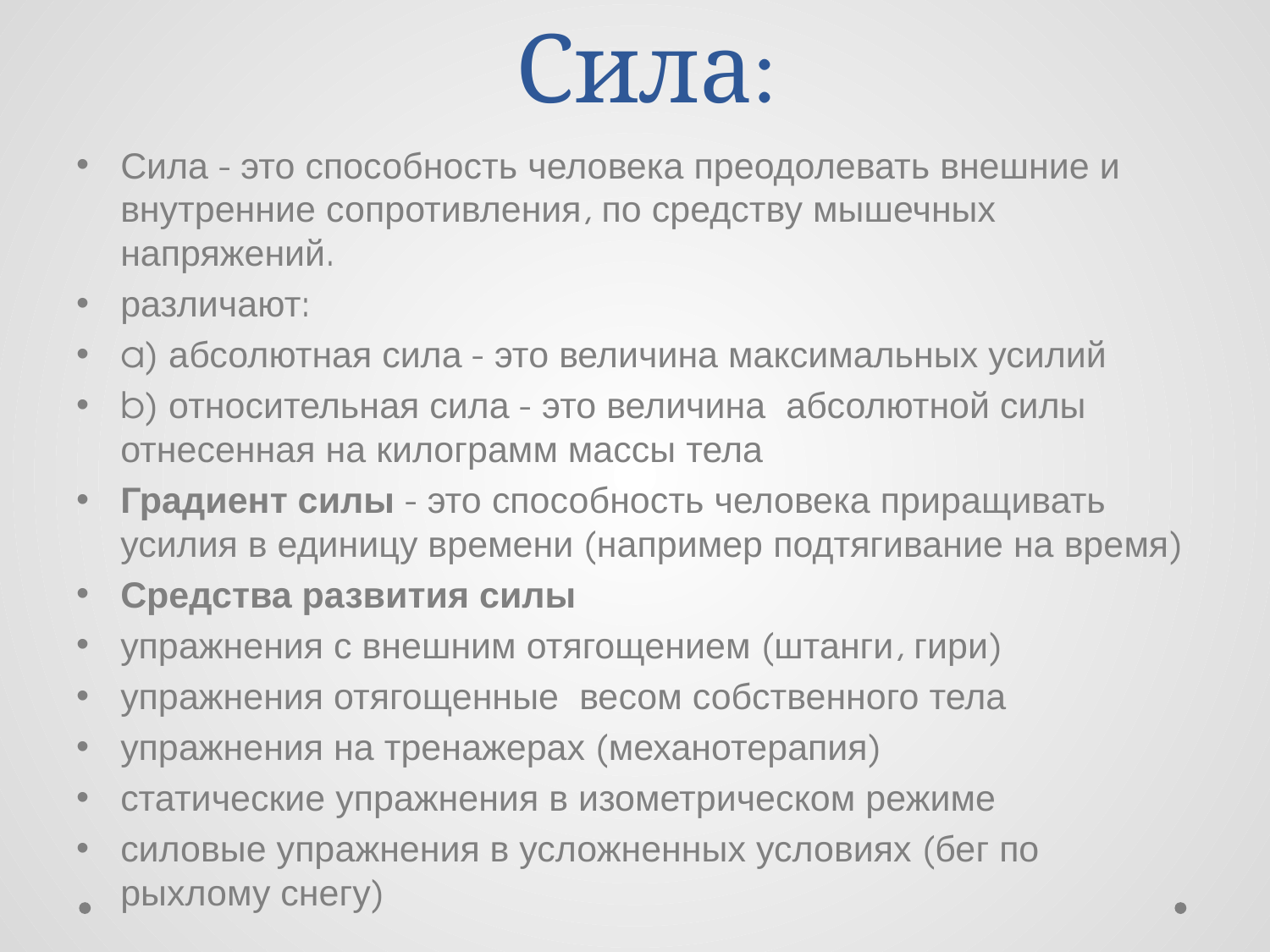

# Сила:
Сила - это способность человека преодолевать внешние и внутренние сопротивления, по средству мышечных напряжений.
различают:
a) абсолютная сила - это величина максимальных усилий
b) относительная сила - это величина  абсолютной силы отнесенная на килограмм массы тела
Градиент силы - это способность человека приращивать усилия в единицу времени (например подтягивание на время)
Средства развития силы
упражнения с внешним отягощением (штанги, гири)
упражнения отягощенные  весом собственного тела
упражнения на тренажерах (механотерапия)
статические упражнения в изометрическом режиме
силовые упражнения в усложненных условиях (бег по рыхлому снегу)